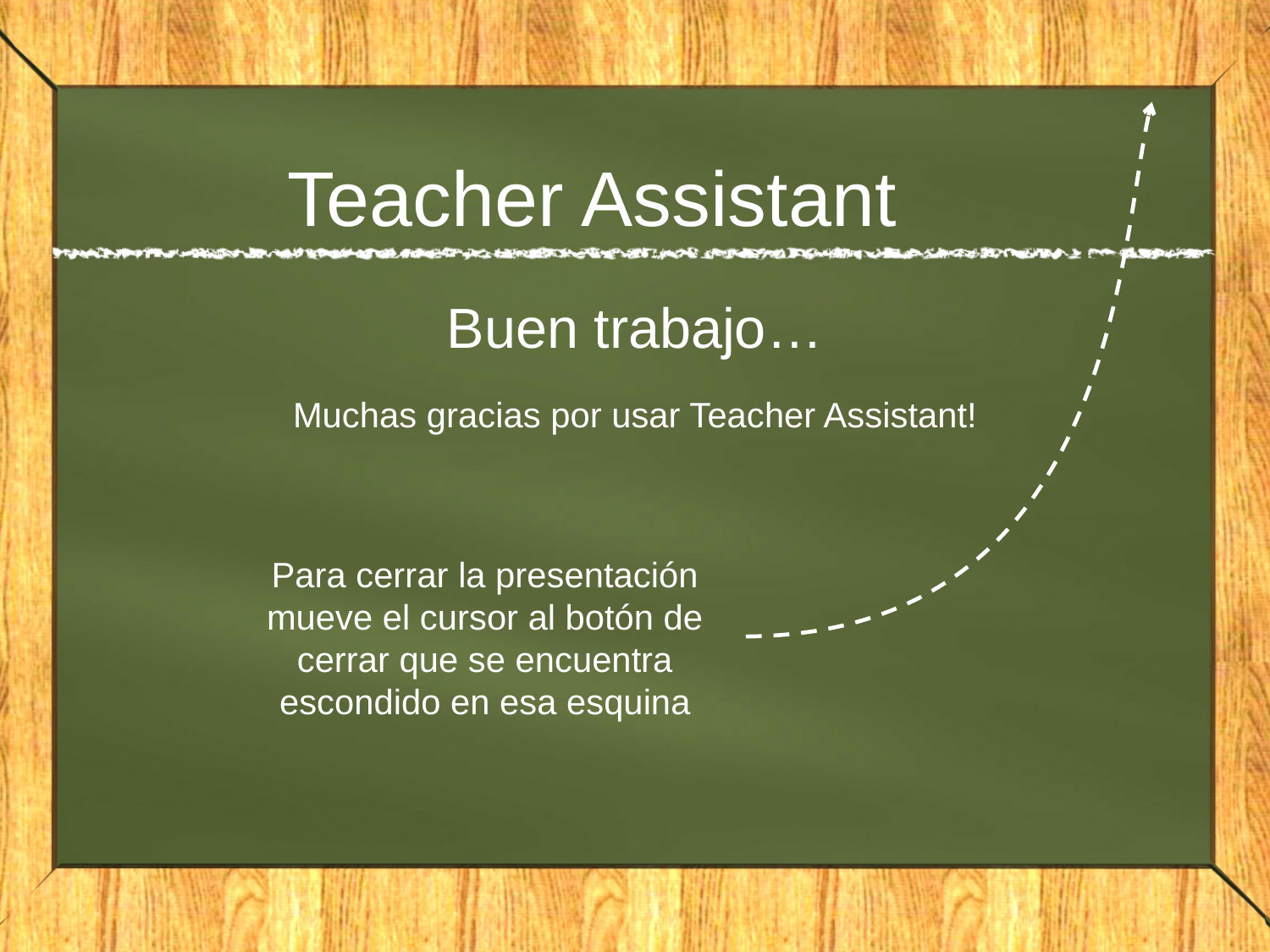

# Teacher Assistant
Buen trabajo…

Muchas gracias por usar Teacher Assistant!
Para cerrar la presentación mueve el cursor al botón de cerrar que se encuentra escondido en esa esquina